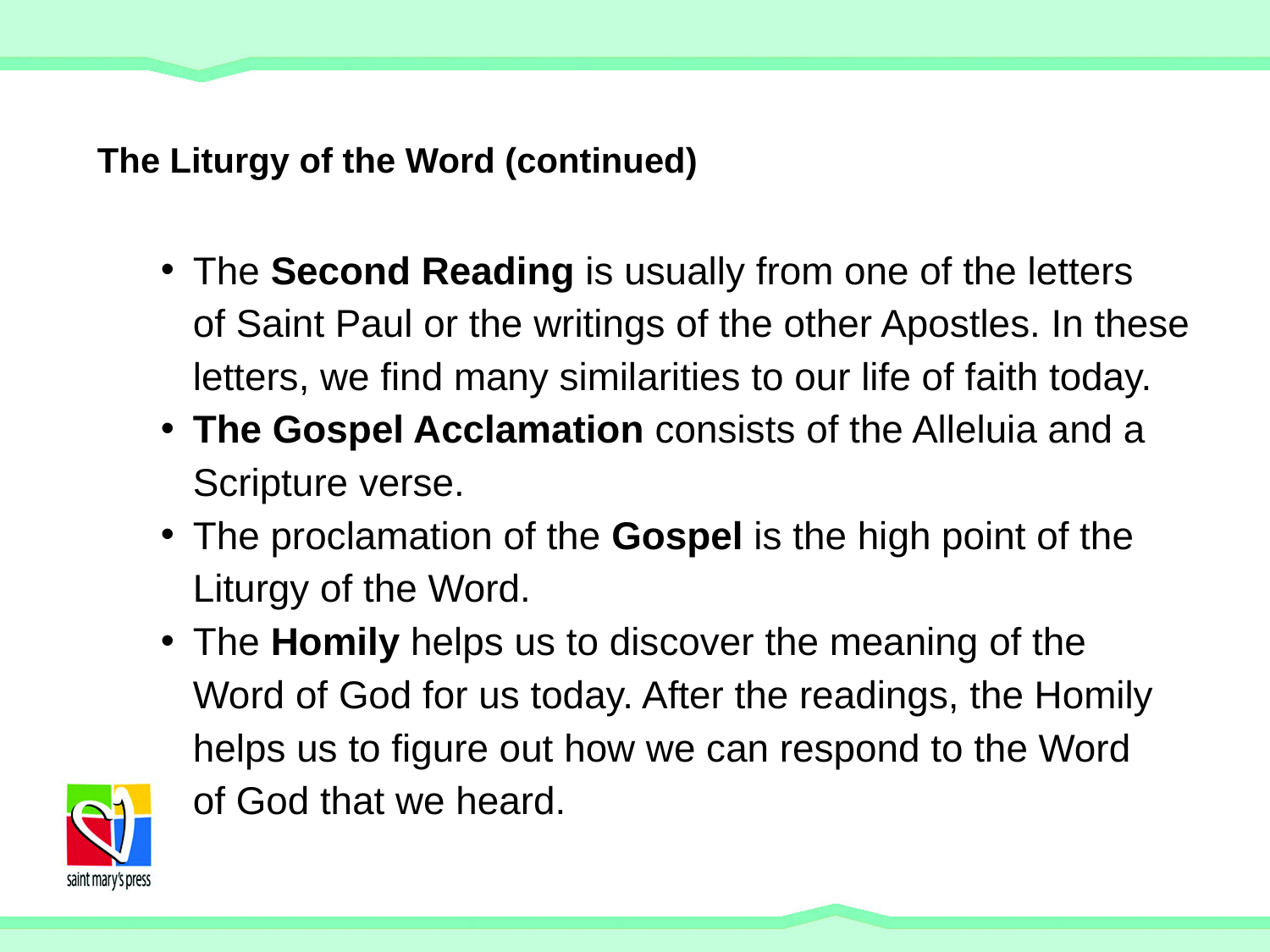

# The Liturgy of the Word (continued)
The Second Reading is usually from one of the letters
of Saint Paul or the writings of the other Apostles. In these letters, we find many similarities to our life of faith today.
The Gospel Acclamation consists of the Alleluia and a Scripture verse.
The proclamation of the Gospel is the high point of the Liturgy of the Word.
The Homily helps us to discover the meaning of the
Word of God for us today. After the readings, the Homily helps us to figure out how we can respond to the Word
of God that we heard.